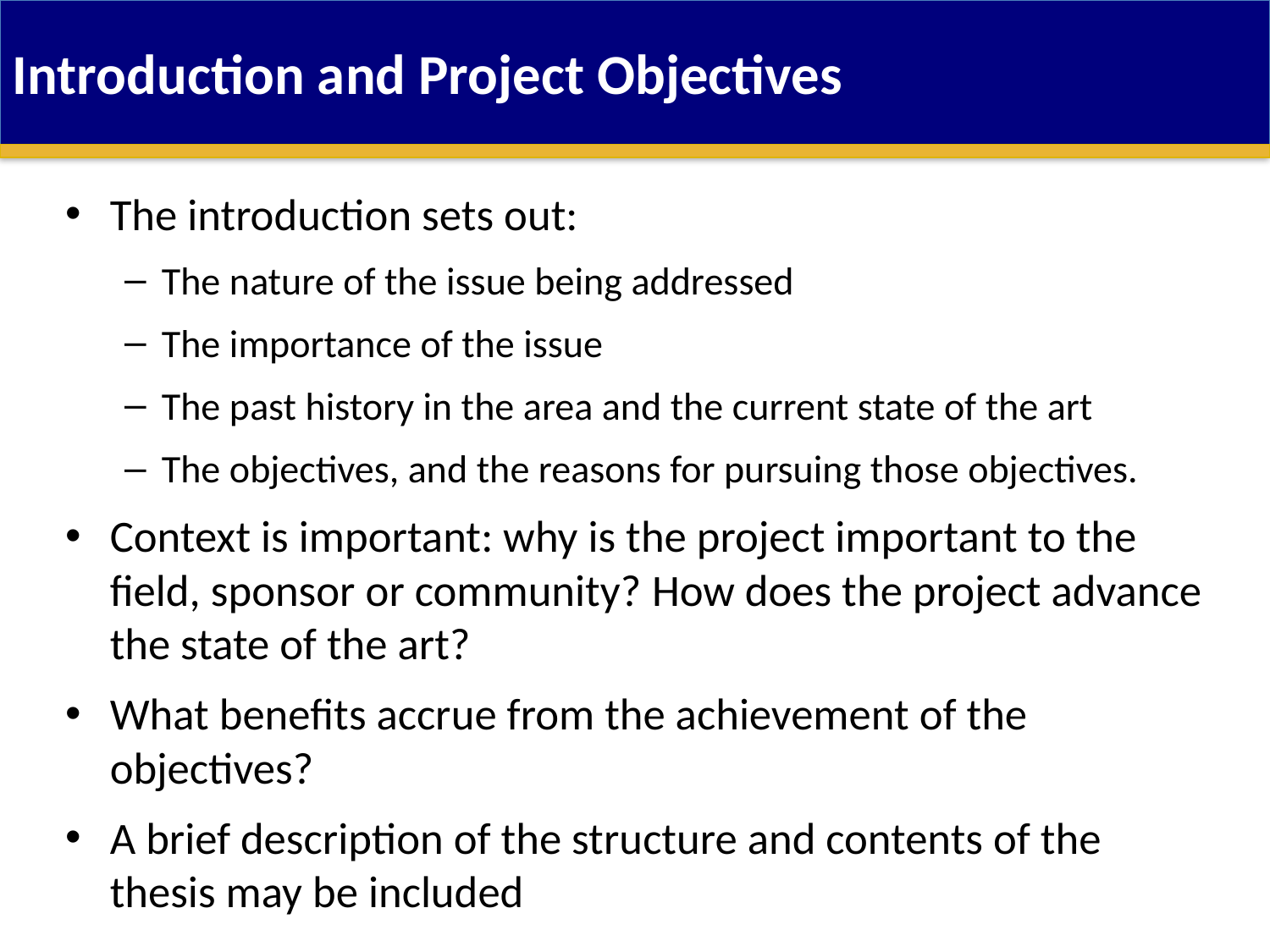

Introduction and Project Objectives

The introduction sets out:
The nature of the issue being addressed
The importance of the issue
The past history in the area and the current state of the art
The objectives, and the reasons for pursuing those objectives.
Context is important: why is the project important to the field, sponsor or community? How does the project advance the state of the art?
What benefits accrue from the achievement of the objectives?
A brief description of the structure and contents of the thesis may be included